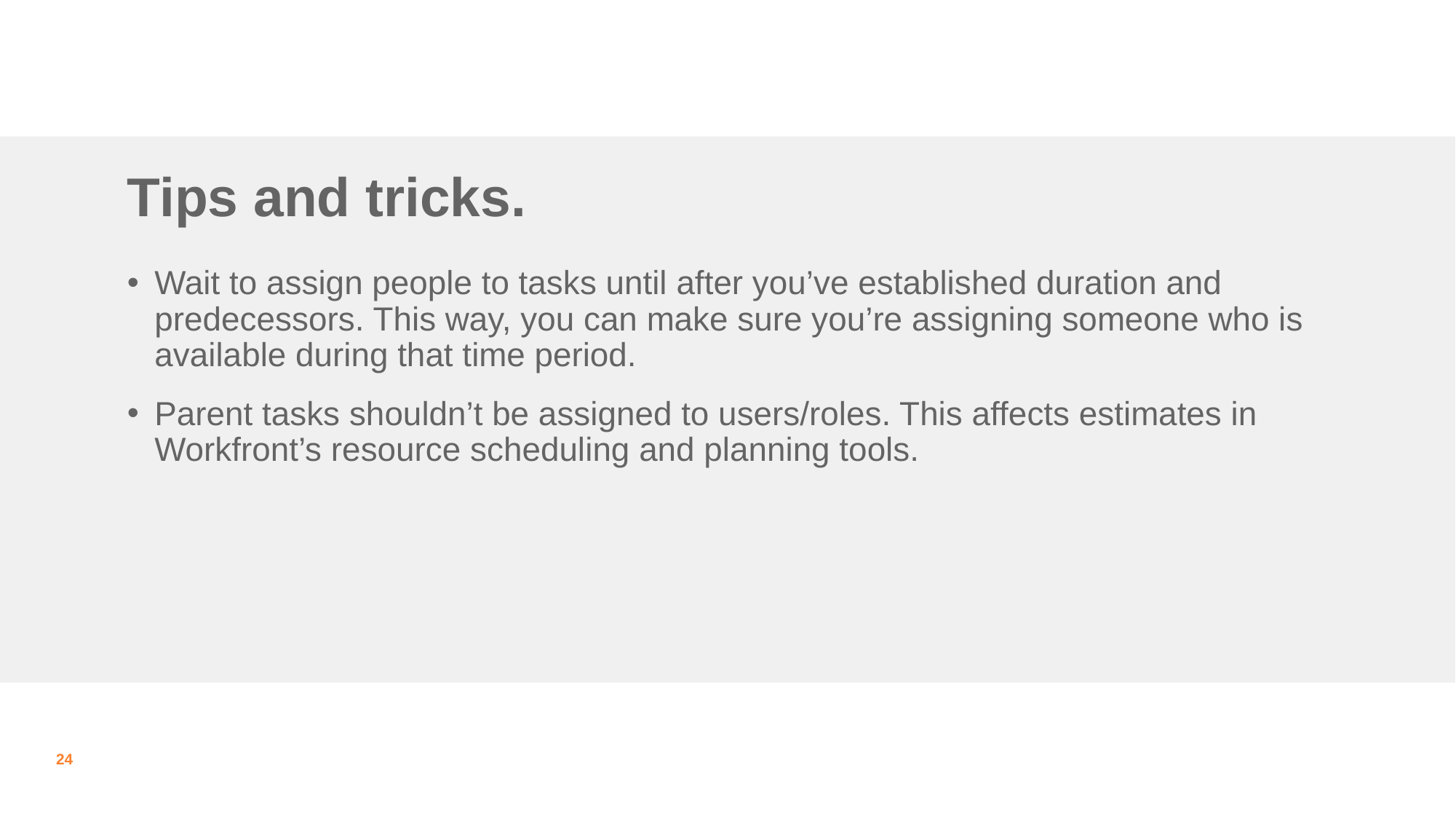

# Tips and tricks.
Wait to assign people to tasks until after you’ve established duration and predecessors. This way, you can make sure you’re assigning someone who is available during that time period.
Parent tasks shouldn’t be assigned to users/roles. This affects estimates in Workfront’s resource scheduling and planning tools.